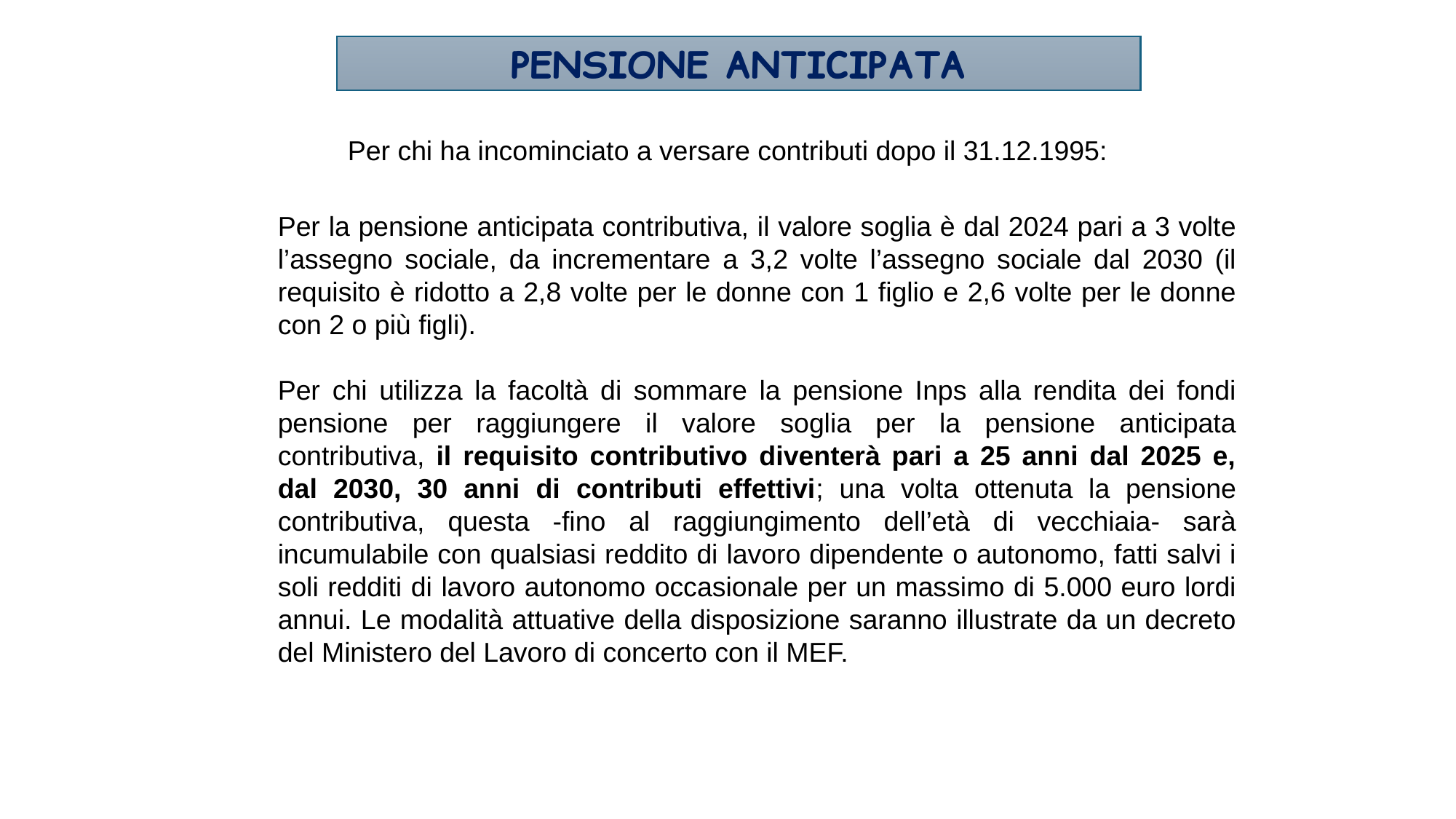

PENSIONE ANTICIPATA
Per chi ha incominciato a versare contributi dopo il 31.12.1995:
Per la pensione anticipata contributiva, il valore soglia è dal 2024 pari a 3 volte l’assegno sociale, da incrementare a 3,2 volte l’assegno sociale dal 2030 (il requisito è ridotto a 2,8 volte per le donne con 1 figlio e 2,6 volte per le donne con 2 o più figli).

Per chi utilizza la facoltà di sommare la pensione Inps alla rendita dei fondi pensione per raggiungere il valore soglia per la pensione anticipata contributiva, il requisito contributivo diventerà pari a 25 anni dal 2025 e, dal 2030, 30 anni di contributi effettivi; una volta ottenuta la pensione contributiva, questa -fino al raggiungimento dell’età di vecchiaia- sarà incumulabile con qualsiasi reddito di lavoro dipendente o autonomo, fatti salvi i soli redditi di lavoro autonomo occasionale per un massimo di 5.000 euro lordi annui. Le modalità attuative della disposizione saranno illustrate da un decreto del Ministero del Lavoro di concerto con il MEF.